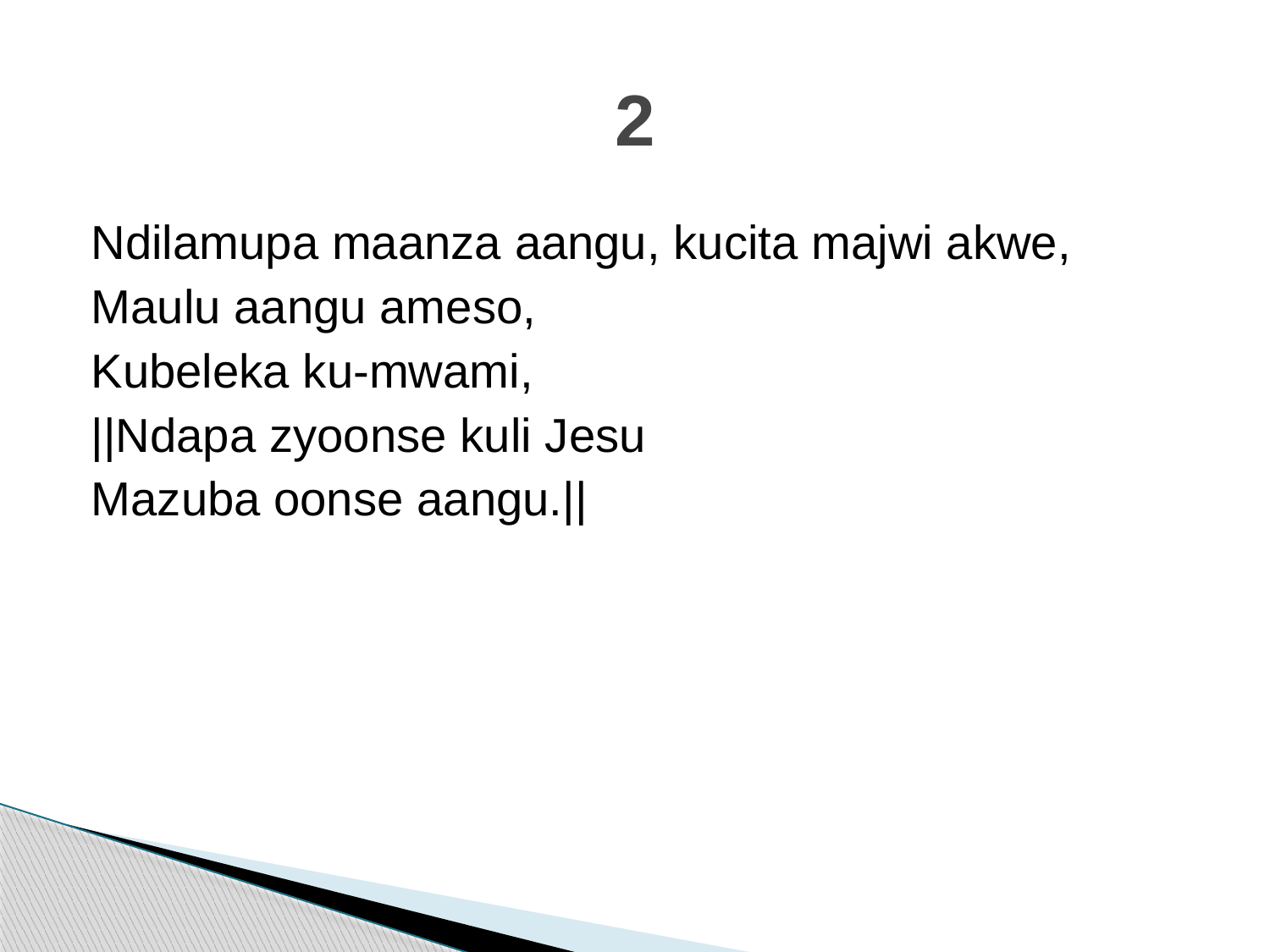

# 2
Ndilamupa maanza aangu, kucita majwi akwe,
Maulu aangu ameso,
Kubeleka ku-mwami,
||Ndapa zyoonse kuli Jesu
Mazuba oonse aangu.||